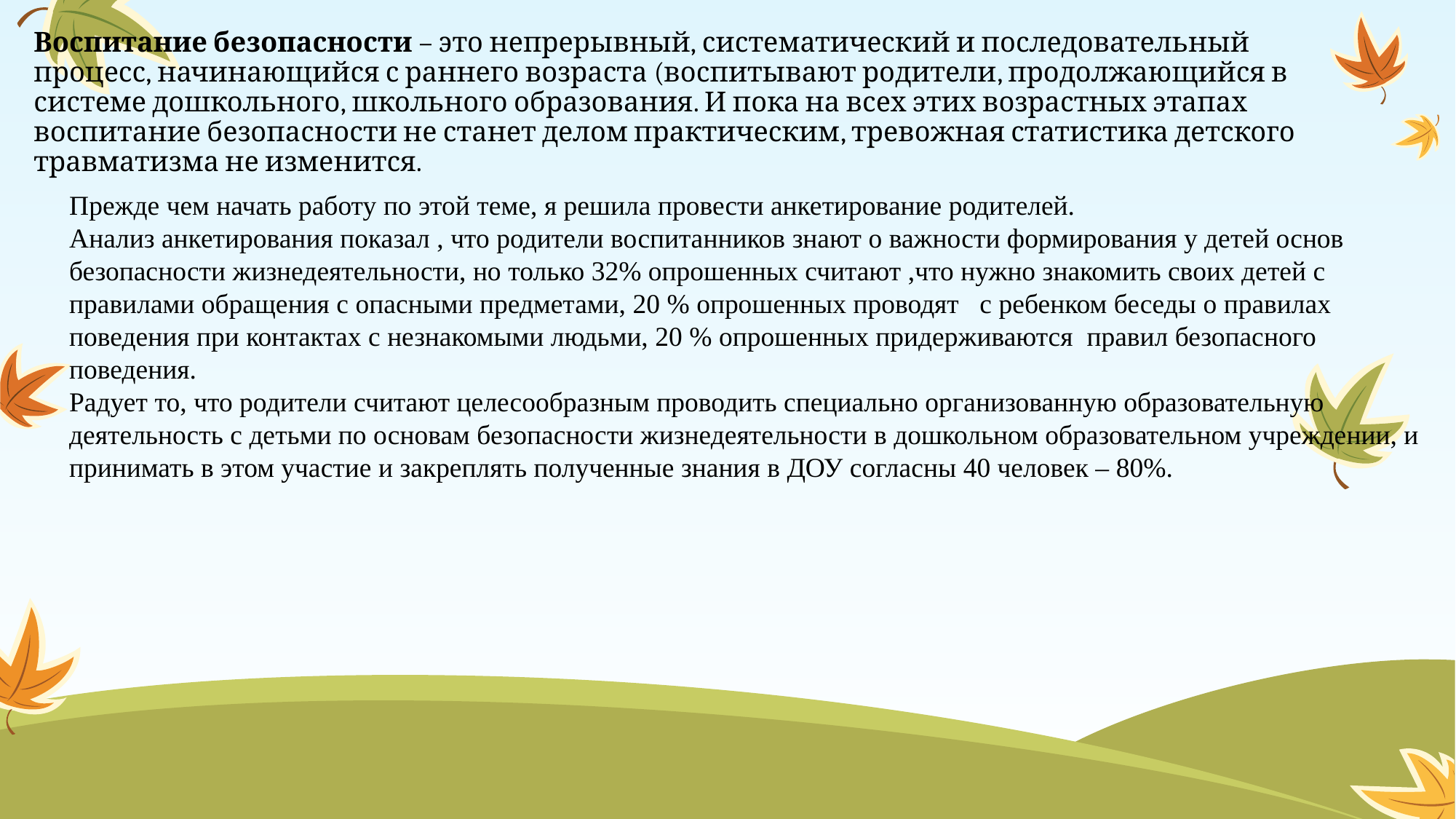

# Воспитание безопасности – это непрерывный, систематический и последовательный процесс, начинающийся с раннего возраста (воспитывают родители, продолжающийся в системе дошкольного, школьного образования. И пока на всех этих возрастных этапах воспитание безопасности не станет делом практическим, тревожная статистика детского травматизма не изменится.
Прежде чем начать работу по этой теме, я решила провести анкетирование родителей.
Анализ анкетирования показал , что родители воспитанников знают о важности формирования у детей основ безопасности жизнедеятельности, но только 32% опрошенных считают ,что нужно знакомить своих детей с правилами обращения с опасными предметами, 20 % опрошенных проводят   с ребенком беседы о правилах поведения при контактах с незнакомыми людьми, 20 % опрошенных придерживаются  правил безопасного поведения.
Радует то, что родители считают целесообразным проводить специально организованную образовательную деятельность с детьми по основам безопасности жизнедеятельности в дошкольном образовательном учреждении, и принимать в этом участие и закреплять полученные знания в ДОУ согласны 40 человек – 80%.